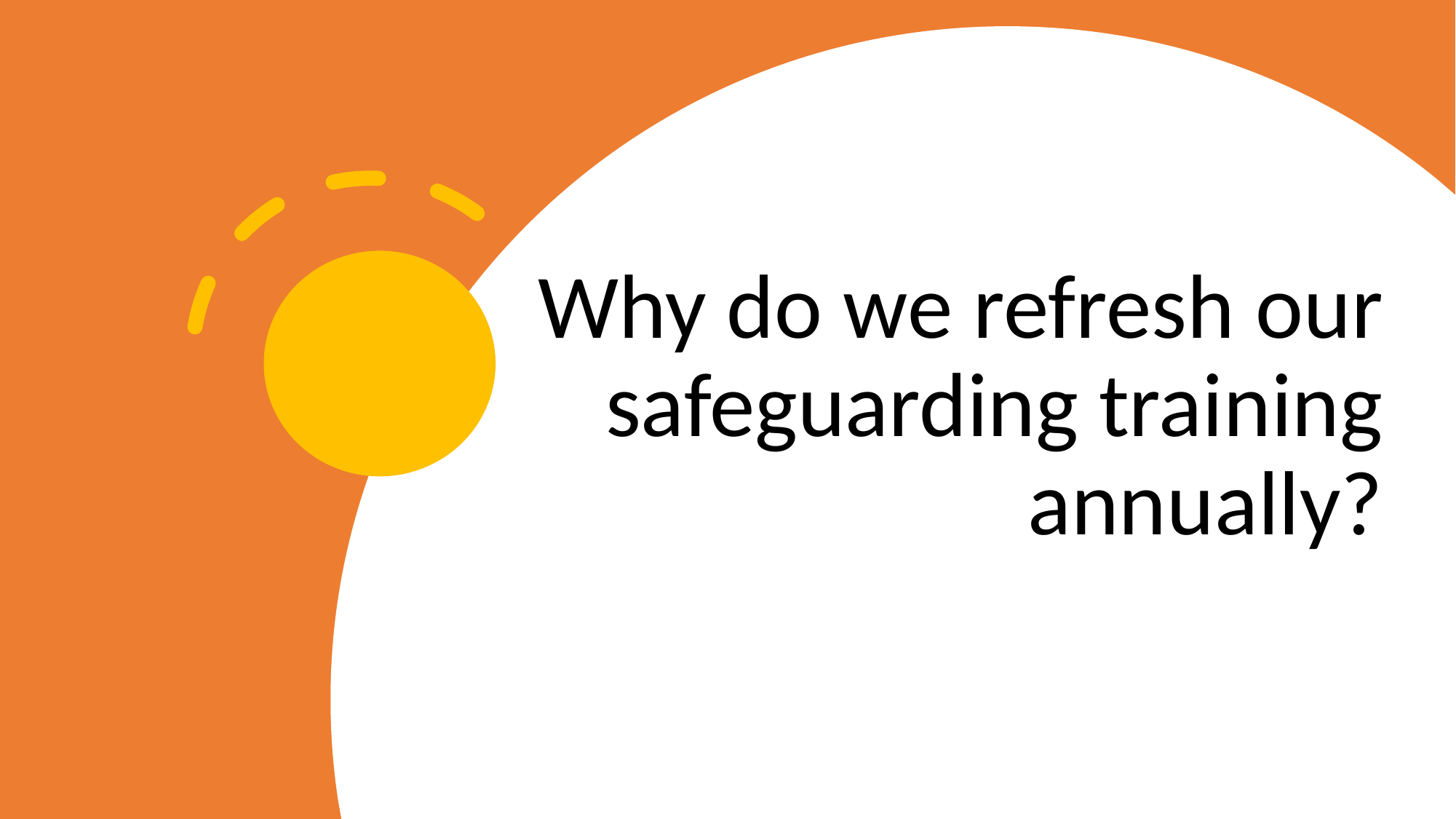

Why do we refresh our safeguarding training annually?